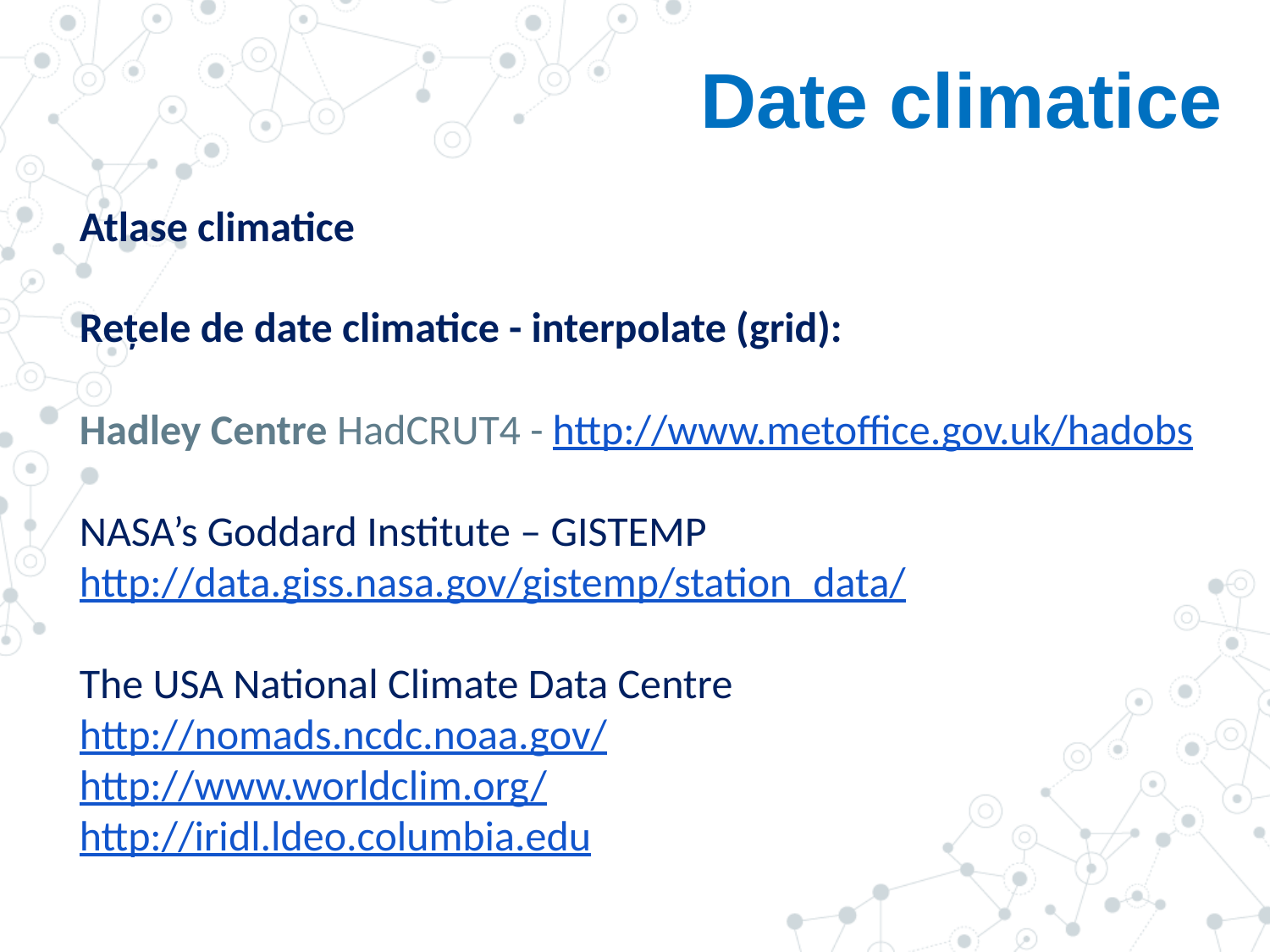

# Date climatice
Atlase climatice

Rețele de date climatice - interpolate (grid):

Hadley Centre HadCRUT4 - http://www.metoffice.gov.uk/hadobs

NASA’s Goddard Institute – GISTEMP http://data.giss.nasa.gov/gistemp/station_data/

The USA National Climate Data Centre
http://nomads.ncdc.noaa.gov/
http://www.worldclim.org/
http://iridl.ldeo.columbia.edu